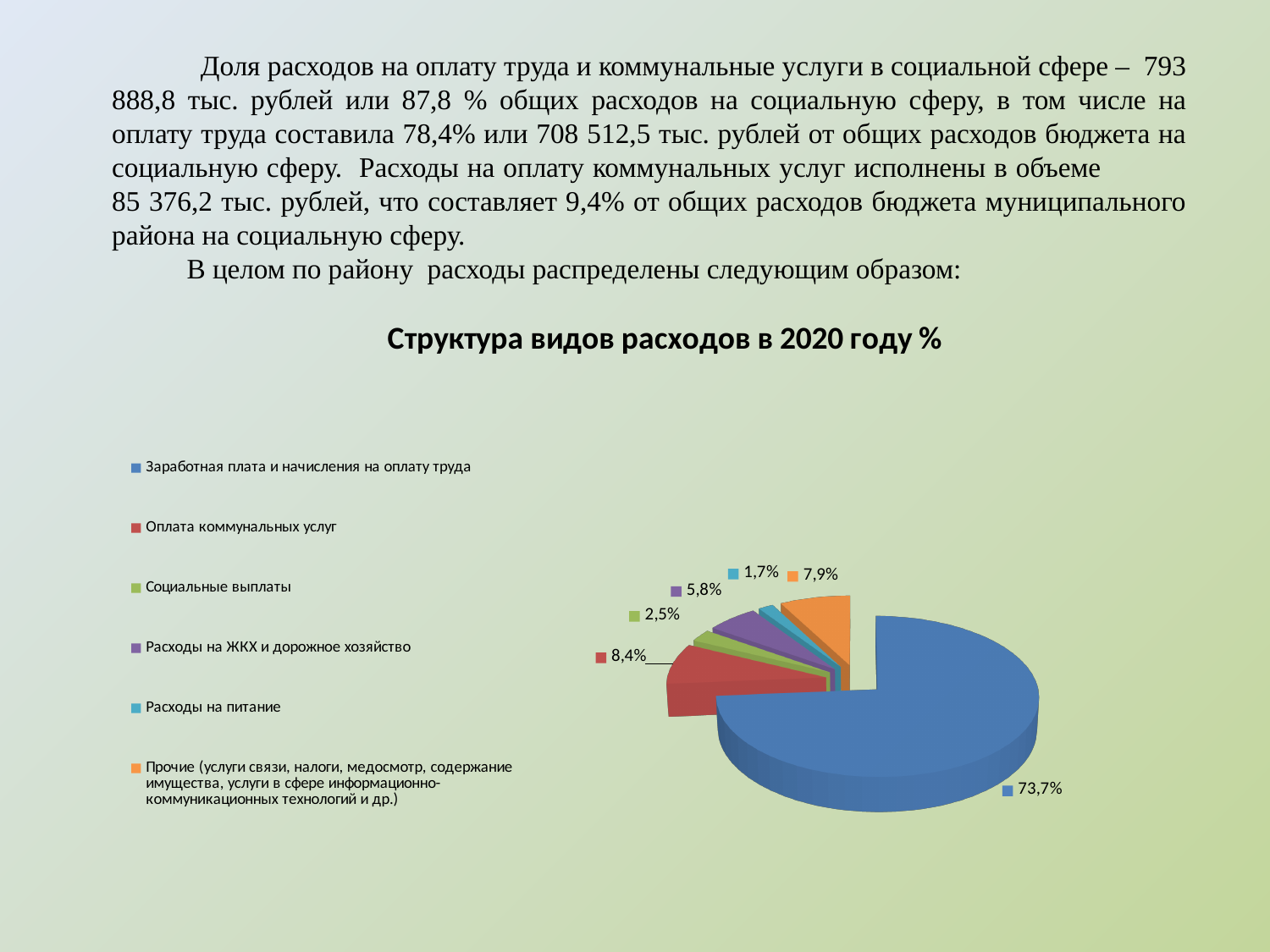

Доля расходов на оплату труда и коммунальные услуги в социальной сфере –  793 888,8 тыс. рублей или 87,8 % общих расходов на социальную сферу, в том числе на оплату труда составила 78,4% или 708 512,5 тыс. рублей от общих расходов бюджета на социальную сферу.  Расходы на оплату коммунальных услуг исполнены в объеме           85 376,2 тыс. рублей, что составляет 9,4% от общих расходов бюджета муниципального района на социальную сферу.
В целом по району  расходы распределены следующим образом:

[unsupported chart]